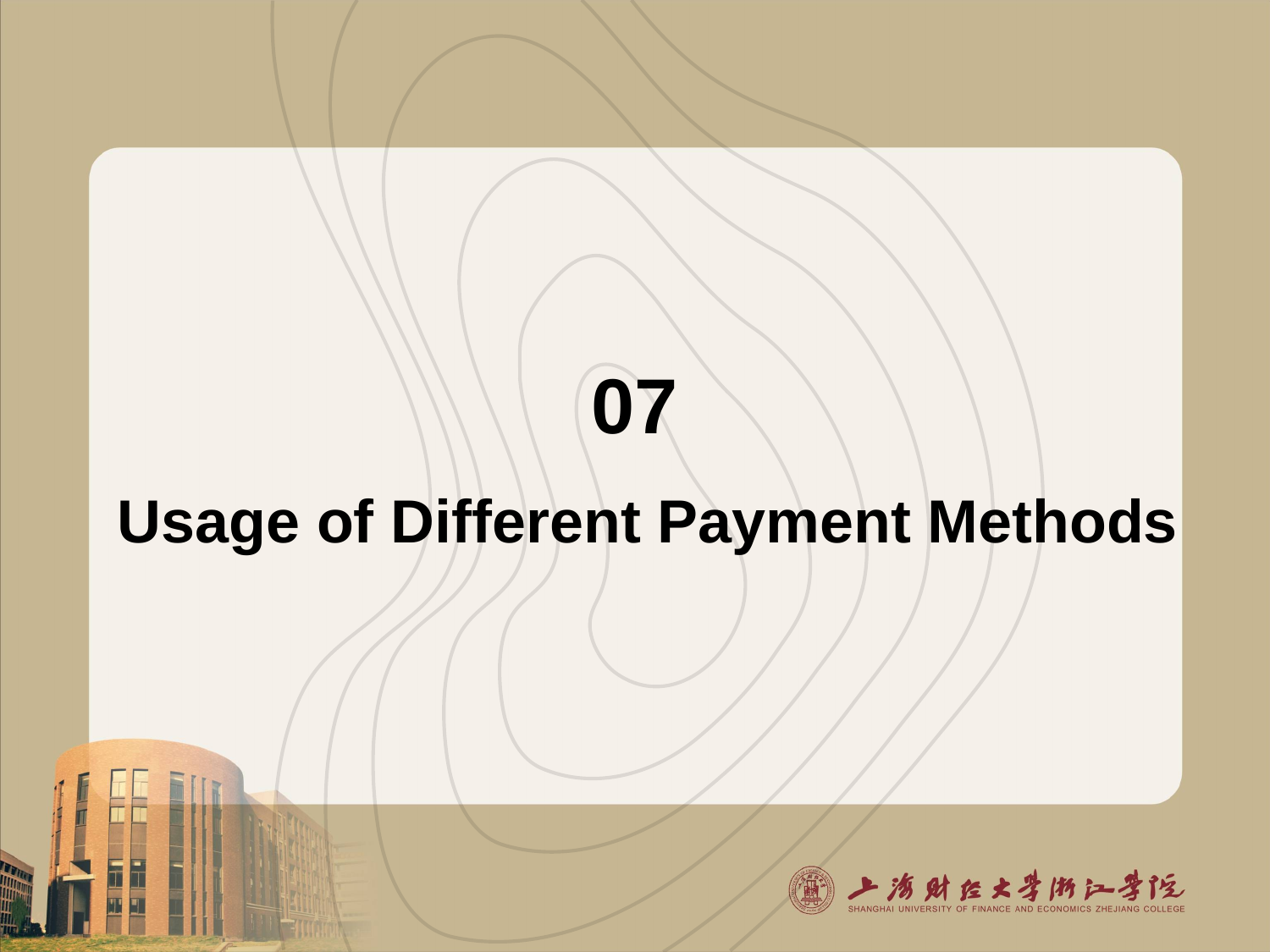

07
# Usage of Different Payment Methods